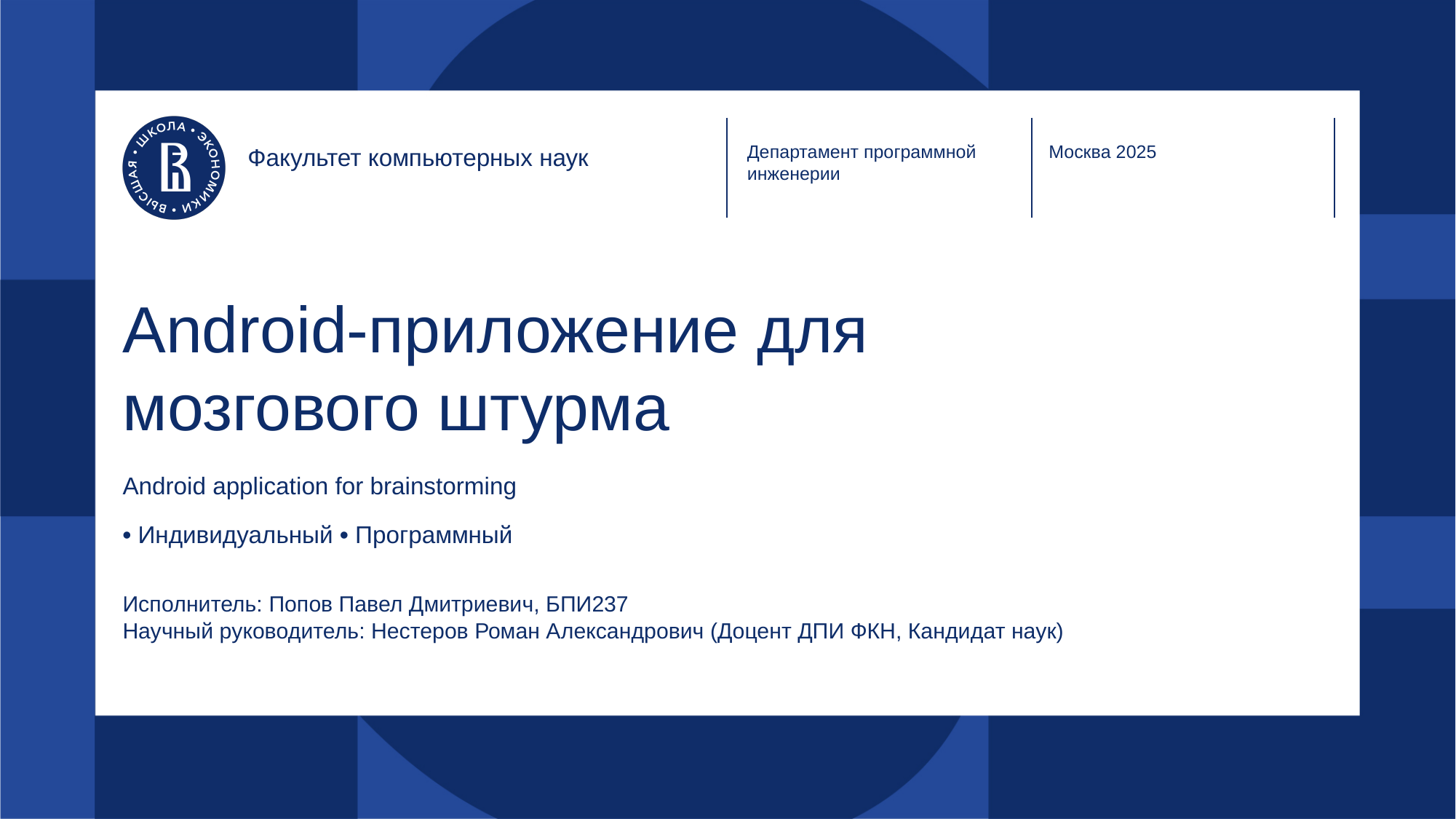

Департамент программной инженерии
Москва 2025
Факультет компьютерных наук
# Android-приложение для мозгового штурма

Android application for brainstorming

• Индивидуальный • Программный
Исполнитель: Попов Павел Дмитриевич, БПИ237
Научный руководитель: Нестеров Роман Александрович (Доцент ДПИ ФКН, Кандидат наук)